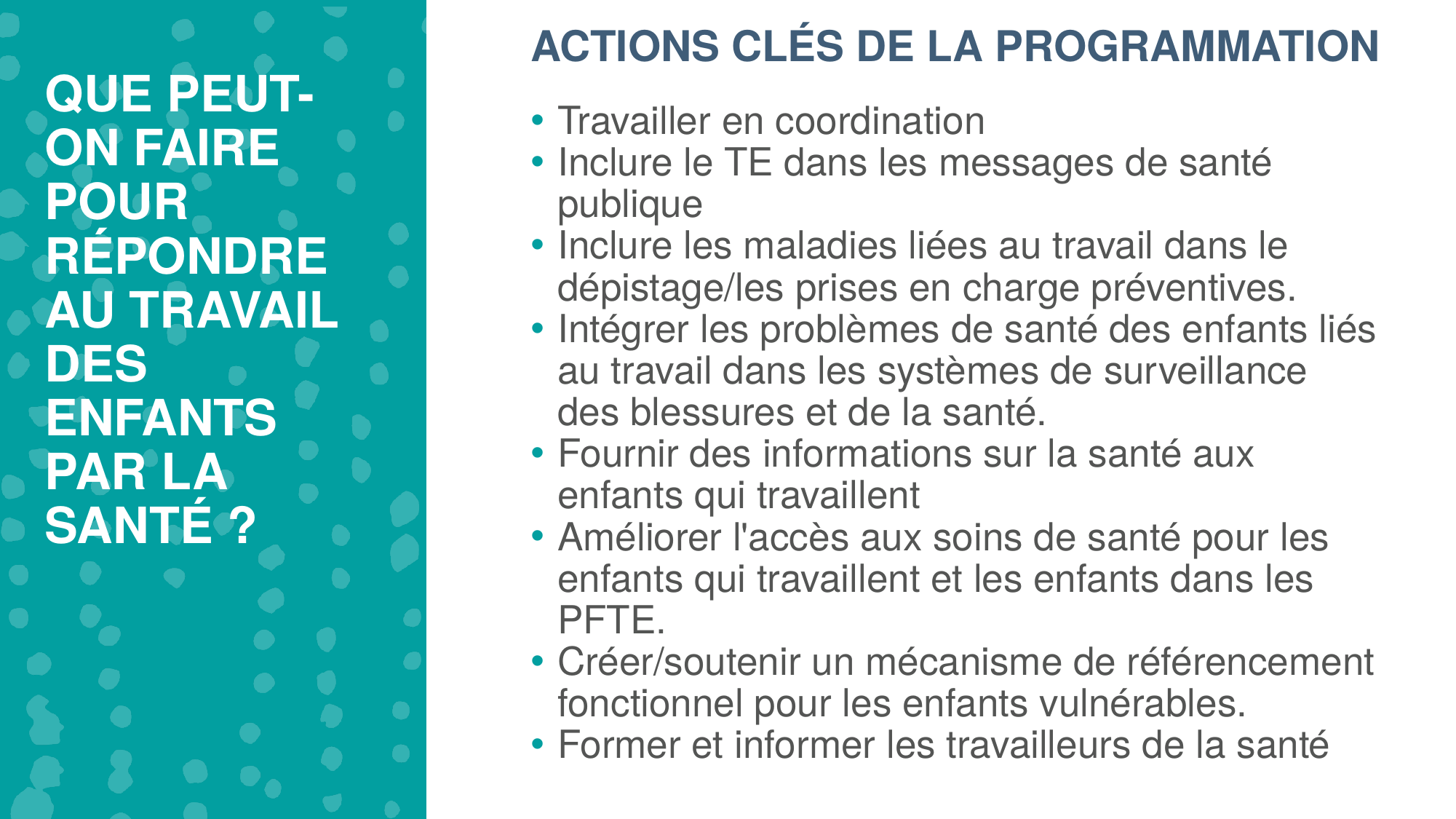

ACTIONS CLÉS DE LA PROGRAMMATION
QUE PEUT-ON FAIRE POUR RÉPONDRE AU TRAVAIL DES ENFANTS PAR LA SANTÉ ?

Travailler en coordination
Inclure le TE dans les messages de santé publique
Inclure les maladies liées au travail dans le dépistage/les prises en charge préventives.
Intégrer les problèmes de santé des enfants liés au travail dans les systèmes de surveillance des blessures et de la santé.
Fournir des informations sur la santé aux enfants qui travaillent
Améliorer l'accès aux soins de santé pour les enfants qui travaillent et les enfants dans les PFTE.
Créer/soutenir un mécanisme de référencement fonctionnel pour les enfants vulnérables.
Former et informer les travailleurs de la santé

{